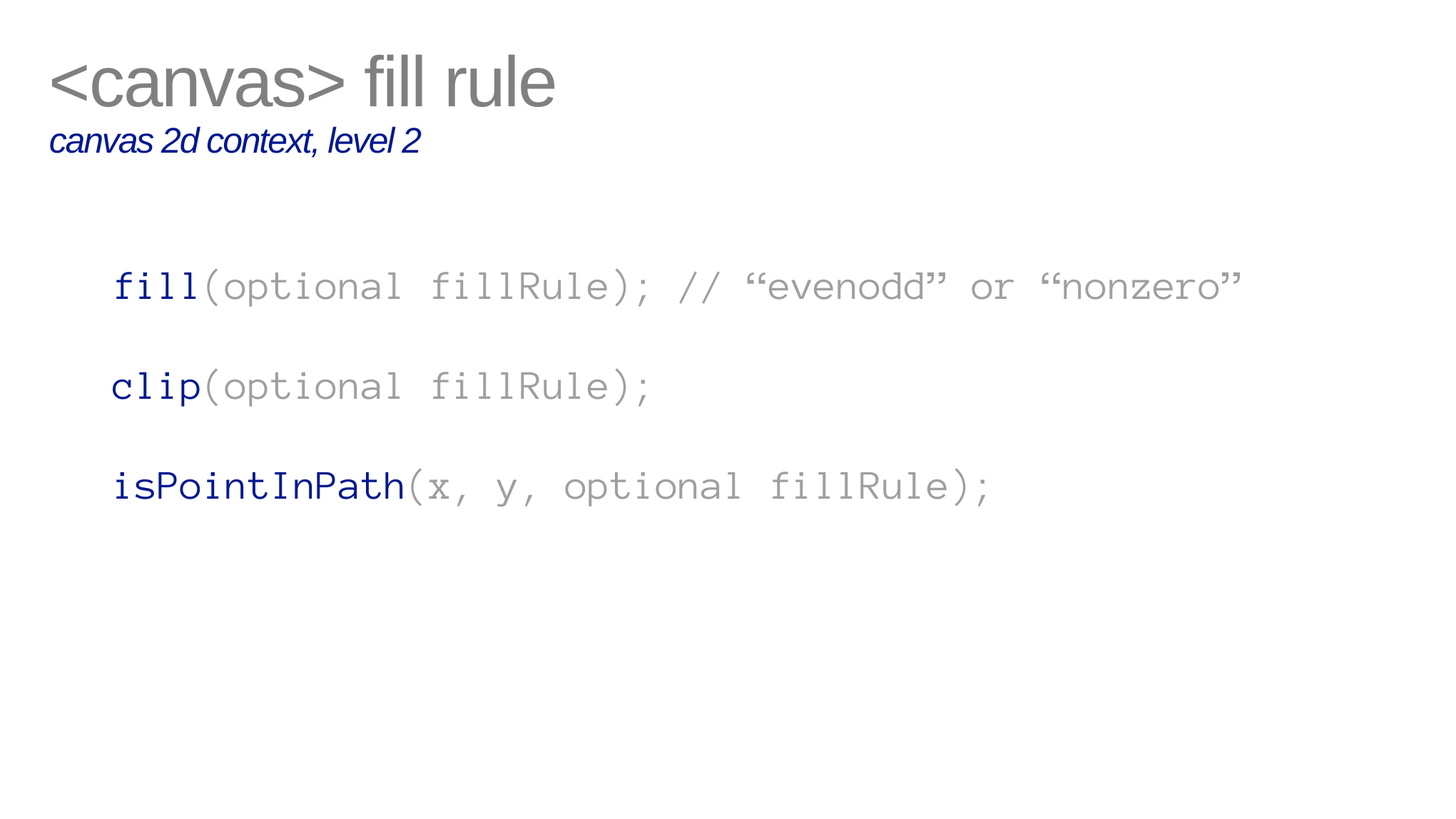

# <canvas> fill rule canvas 2d context, level 2
fill(optional fillRule); // “evenodd” or “nonzero”

clip(optional fillRule);

isPointInPath(x, y, optional fillRule);